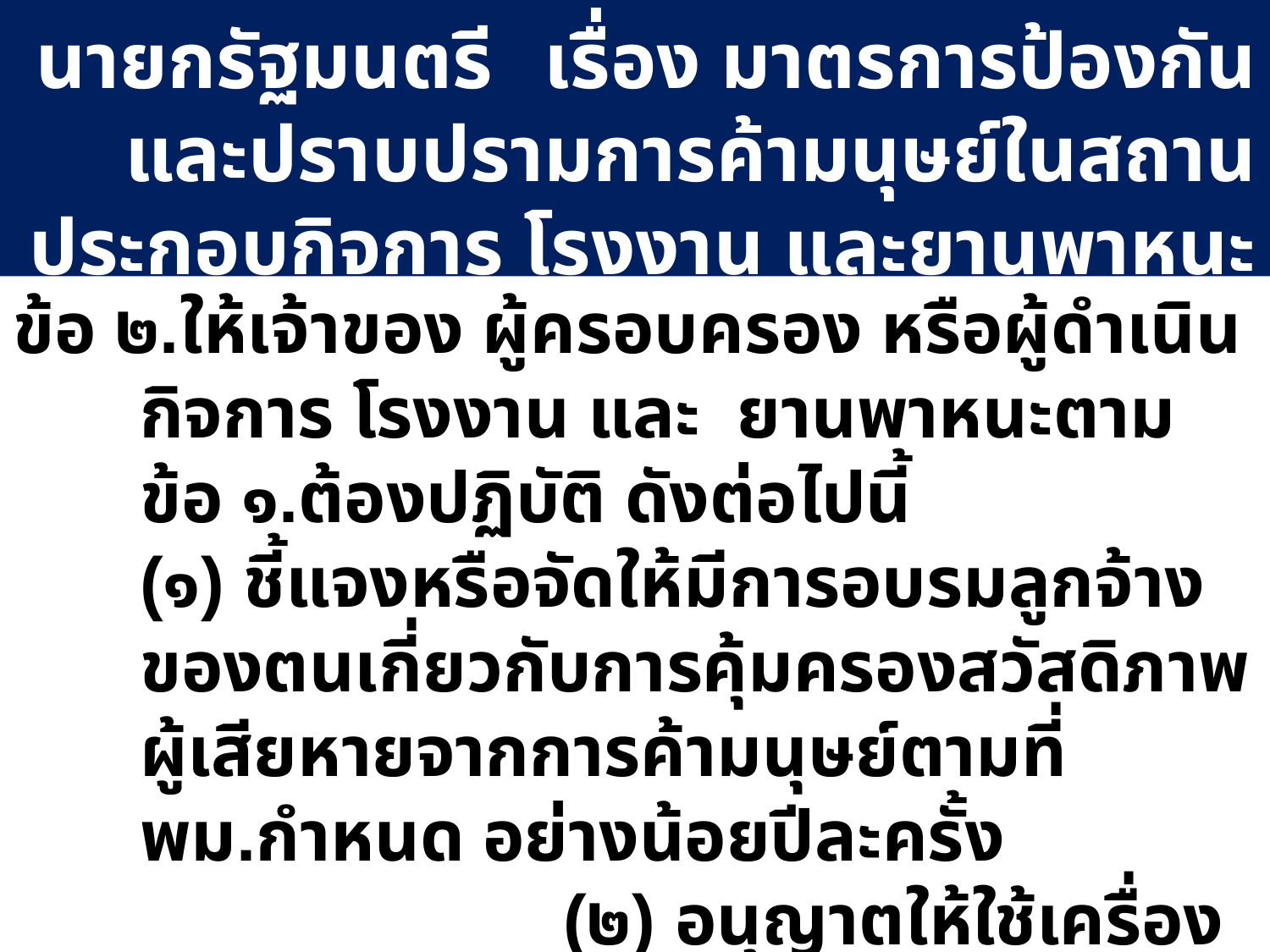

# ประกาศสำนักนายกรัฐมนตรี 	เรื่อง มาตรการป้องกันและปราบปรามการค้ามนุษย์ในสถานประกอบกิจการ โรงงาน และยานพาหนะ
ข้อ ๒.ให้เจ้าของ ผู้ครอบครอง หรือผู้ดำเนินกิจการ โรงงาน และ  ยานพาหนะตามข้อ ๑.ต้องปฏิบัติ ดังต่อไปนี้
	(๑) ชี้แจงหรือจัดให้มีการอบรมลูกจ้างของตนเกี่ยวกับการคุ้มครองสวัสดิภาพผู้เสียหายจากการค้ามนุษย์ตามที่พม.กำหนด อย่างน้อยปีละครั้ง	                                    (๒) อนุญาตให้ใช้เครื่องมือติดต่อสื่อสารระหว่างลูกจ้างกับบุคคลภายนอก